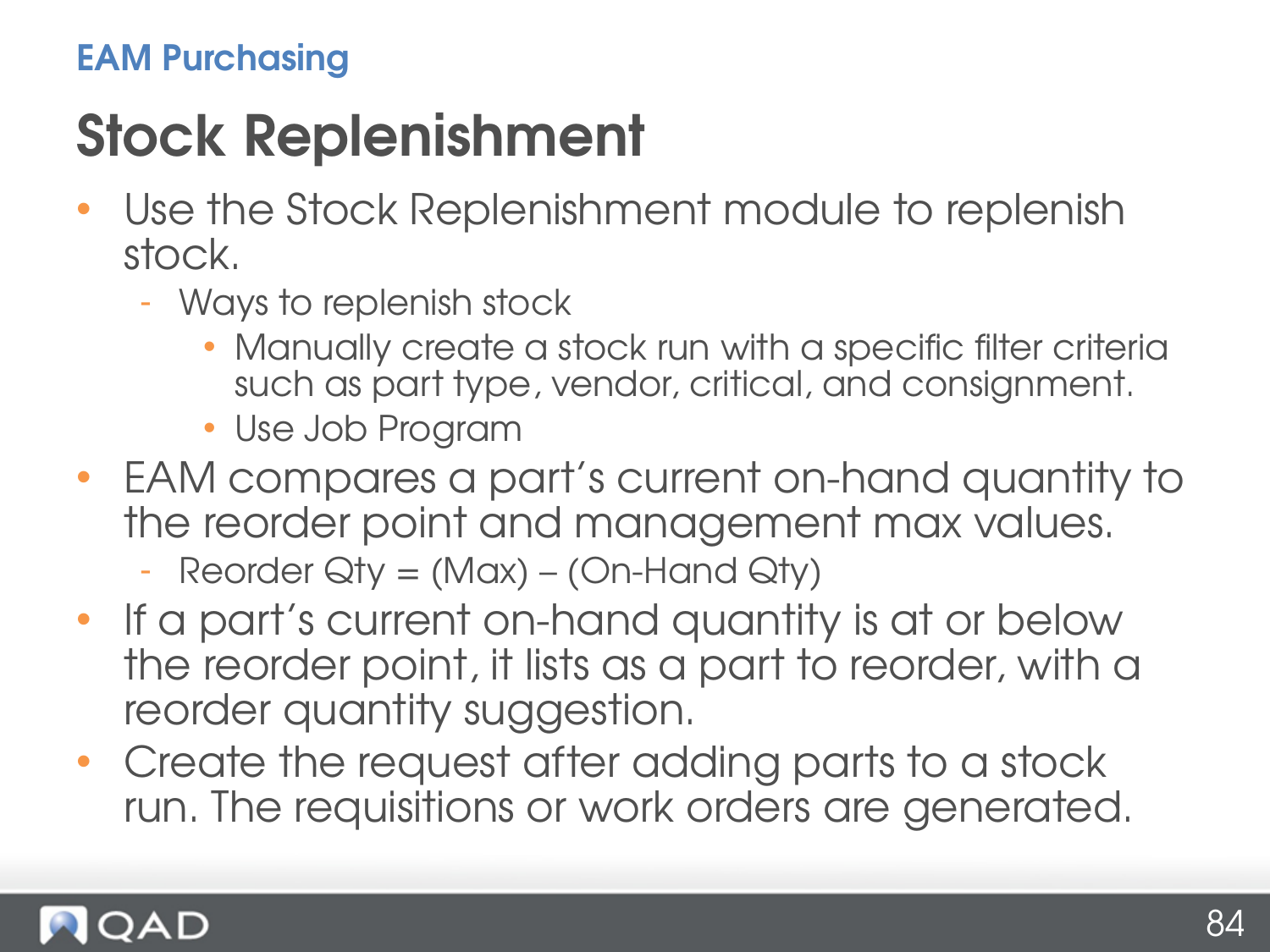

EAM Purchasing
# Stock Replenishment
Use the Stock Replenishment module to replenish stock.
Ways to replenish stock
Manually create a stock run with a specific filter criteria such as part type, vendor, critical, and consignment.
Use Job Program
EAM compares a part’s current on-hand quantity to the reorder point and management max values.
Reorder Qty = (Max) – (On-Hand Qty)
If a part’s current on-hand quantity is at or below the reorder point, it lists as a part to reorder, with a reorder quantity suggestion.
Create the request after adding parts to a stock run. The requisitions or work orders are generated.

84